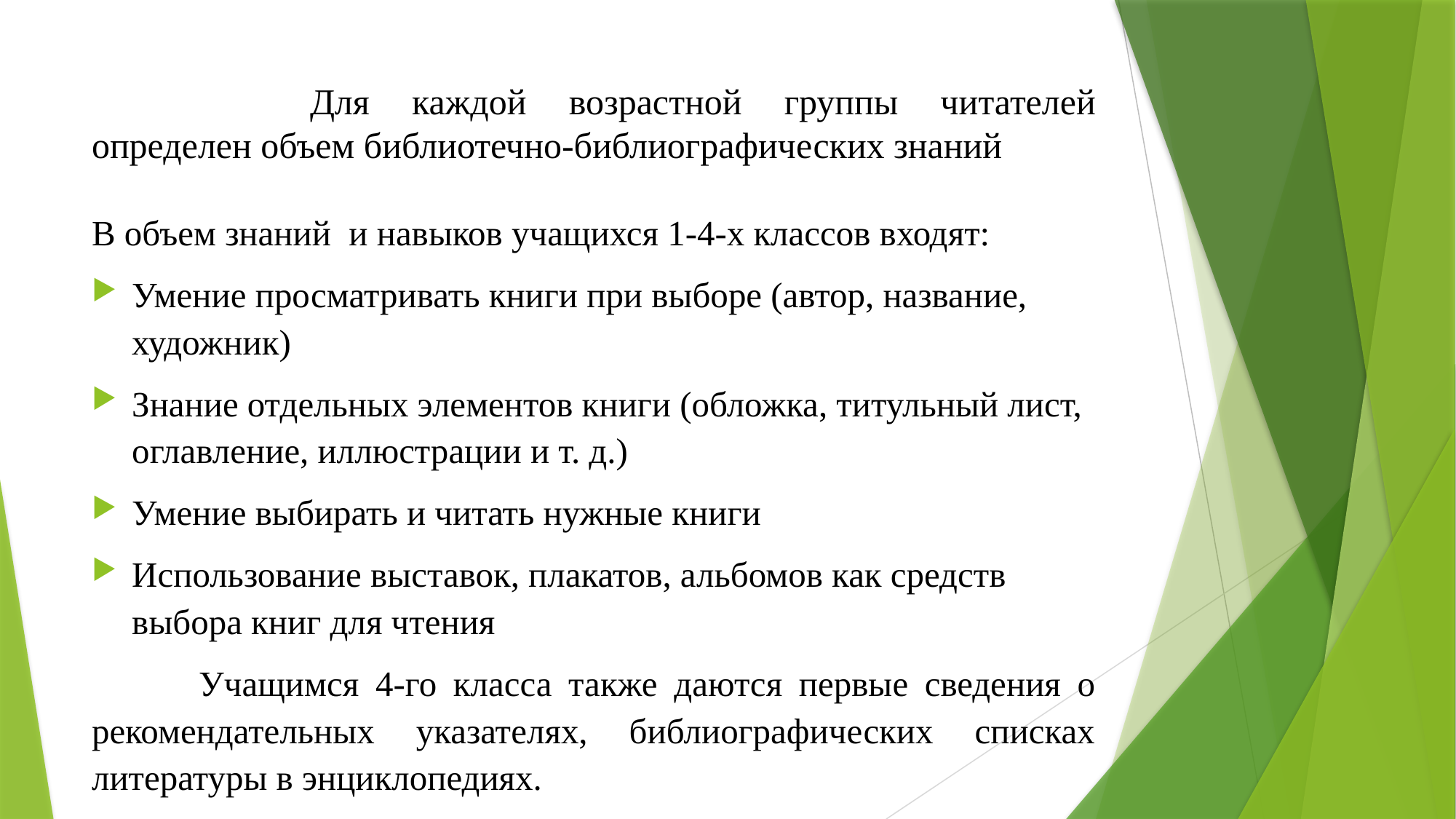

# Для каждой возрастной группы читателей определен объем библиотечно-библиографических знаний
В объем знаний  и навыков учащихся 1-4-х классов входят:
Умение просматривать книги при выборе (автор, название, художник)
Знание отдельных элементов книги (обложка, титульный лист, оглавление, иллюстрации и т. д.)
Умение выбирать и читать нужные книги
Использование выставок, плакатов, альбомов как средств выбора книг для чтения
	Учащимся 4-го класса также даются первые сведения о рекомендательных указателях, библиографических списках литературы в энциклопедиях.